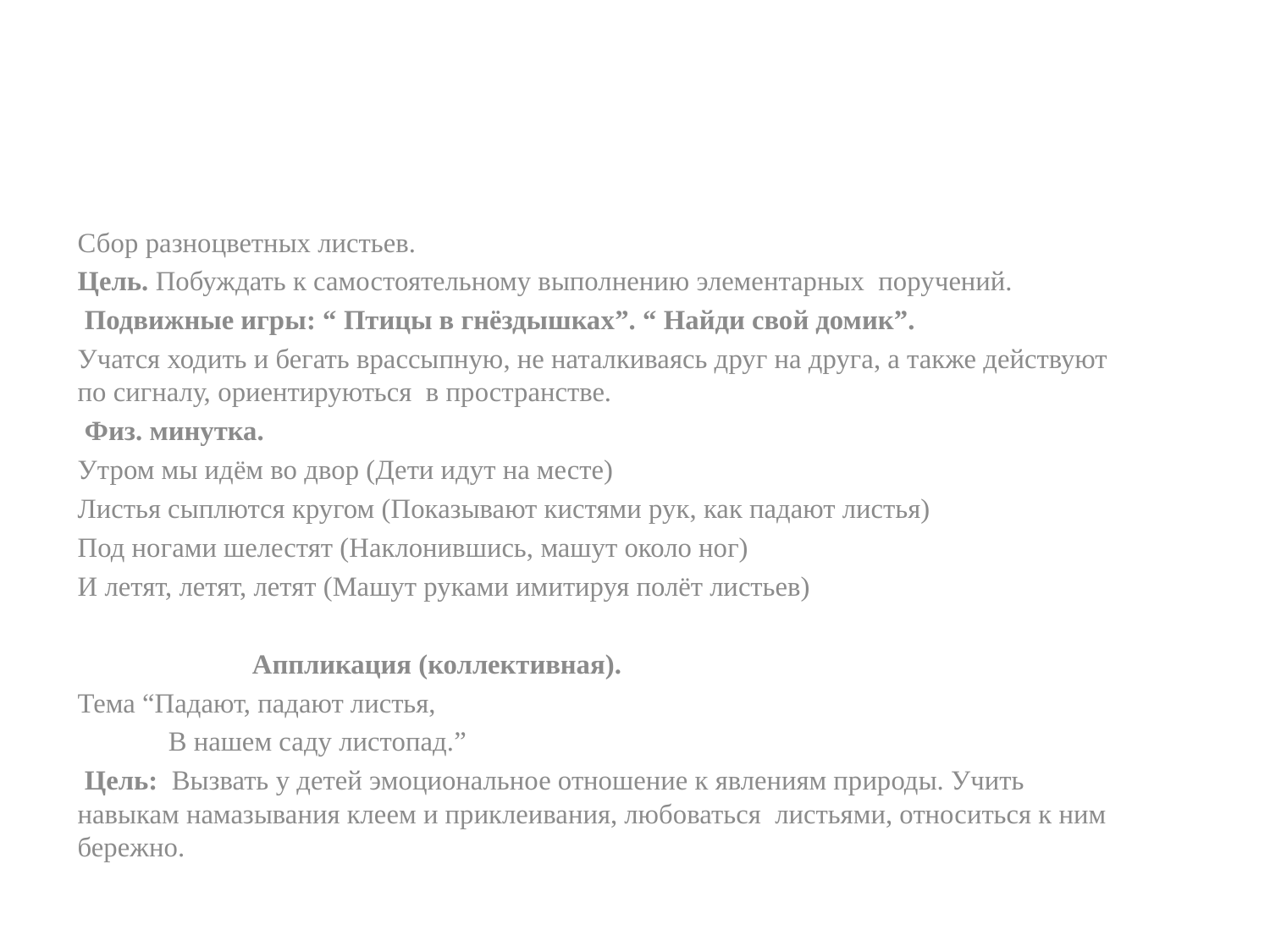

Сбор разноцветных листьев.
Цель. Побуждать к самостоятельному выполнению элементарных  поручений.
 Подвижные игры: “ Птицы в гнёздышках”. “ Найди свой домик”.
Учатся ходить и бегать врассыпную, не наталкиваясь друг на друга, а также действуют по сигналу, ориентируються  в пространстве.
 Физ. минутка.
Утром мы идём во двор (Дети идут на месте)
Листья сыплются кругом (Показывают кистями рук, как падают листья)
Под ногами шелестят (Наклонившись, машут около ног)
И летят, летят, летят (Машут руками имитируя полёт листьев)

                         Аппликация (коллективная).
Тема “Падают, падают листья,
             В нашем саду листопад.”
 Цель:  Вызвать у детей эмоциональное отношение к явлениям природы. Учить навыкам намазывания клеем и приклеивания, любоваться  листьями, относиться к ним бережно.